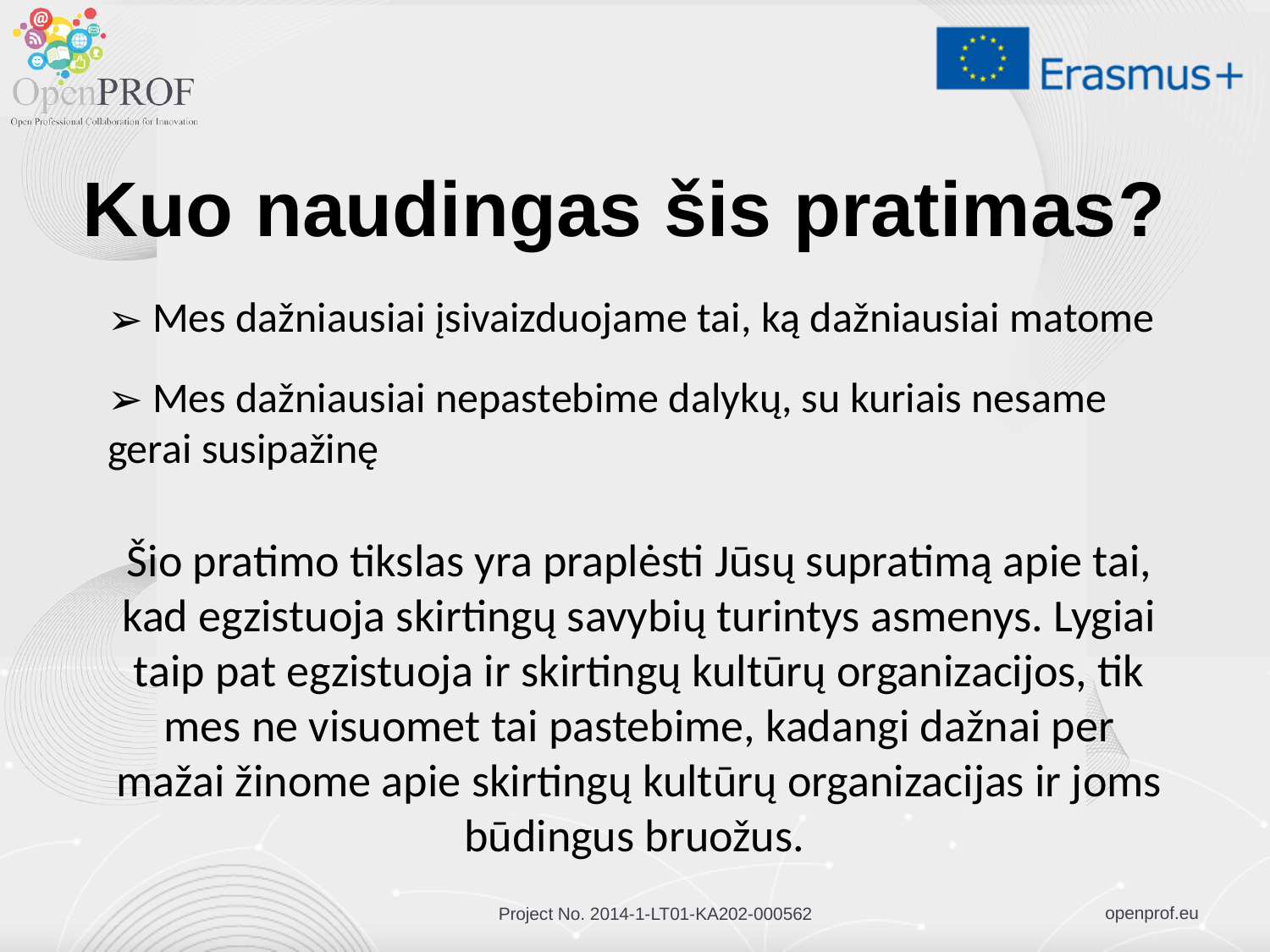

# Kuo naudingas šis pratimas?
 Mes dažniausiai įsivaizduojame tai, ką dažniausiai matome

 Mes dažniausiai nepastebime dalykų, su kuriais nesame gerai susipažinę

Šio pratimo tikslas yra praplėsti Jūsų supratimą apie tai, kad egzistuoja skirtingų savybių turintys asmenys. Lygiai taip pat egzistuoja ir skirtingų kultūrų organizacijos, tik mes ne visuomet tai pastebime, kadangi dažnai per mažai žinome apie skirtingų kultūrų organizacijas ir joms būdingus bruožus.